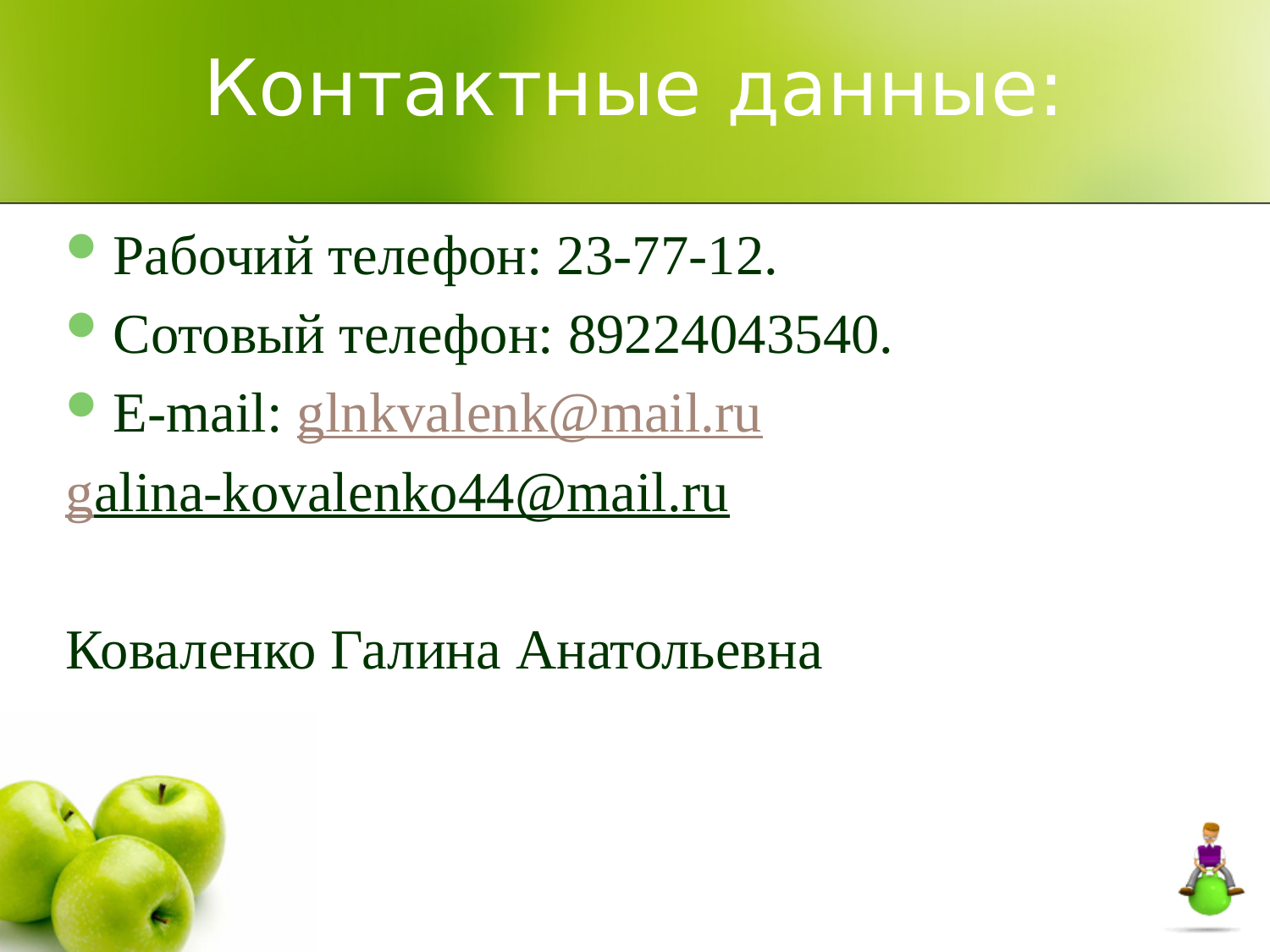

# Контактные данные:
Рабочий телефон: 23-77-12.
Сотовый телефон: 89224043540.
E-mail: glnkvalenk@mail.ru
galina-kovalenko44@mail.ru

Коваленко Галина Анатольевна